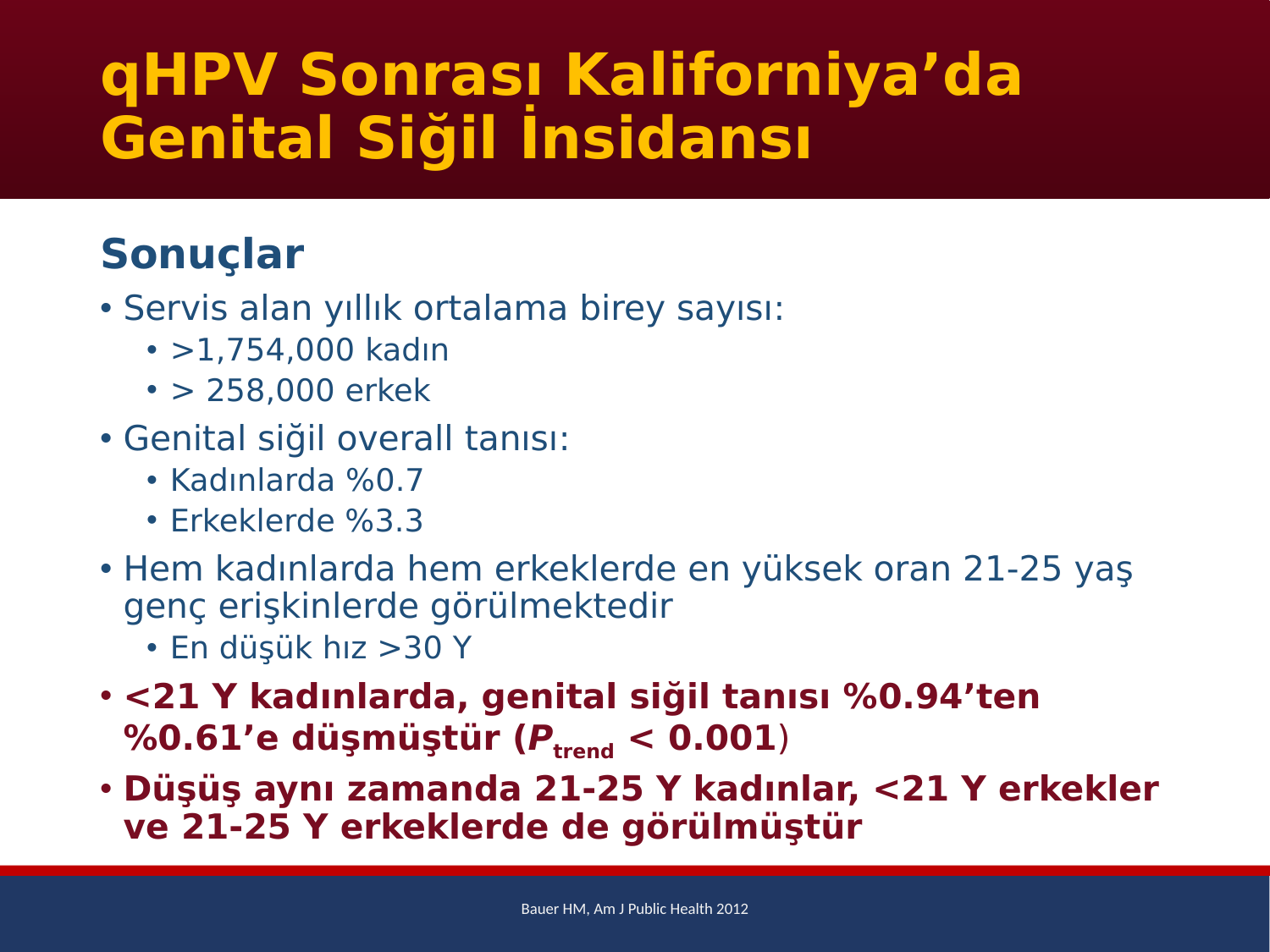

# qHPV Sonrası Kaliforniya’da Genital Siğil İnsidansı
Sonuçlar
Servis alan yıllık ortalama birey sayısı:
>1,754,000 kadın
> 258,000 erkek
Genital siğil overall tanısı:
Kadınlarda %0.7
Erkeklerde %3.3
Hem kadınlarda hem erkeklerde en yüksek oran 21-25 yaş genç erişkinlerde görülmektedir
En düşük hız >30 Y
<21 Y kadınlarda, genital siğil tanısı %0.94’ten %0.61’e düşmüştür (Ptrend < 0.001)
Düşüş aynı zamanda 21-25 Y kadınlar, <21 Y erkekler ve 21-25 Y erkeklerde de görülmüştür
Bauer HM, Am J Public Health 2012